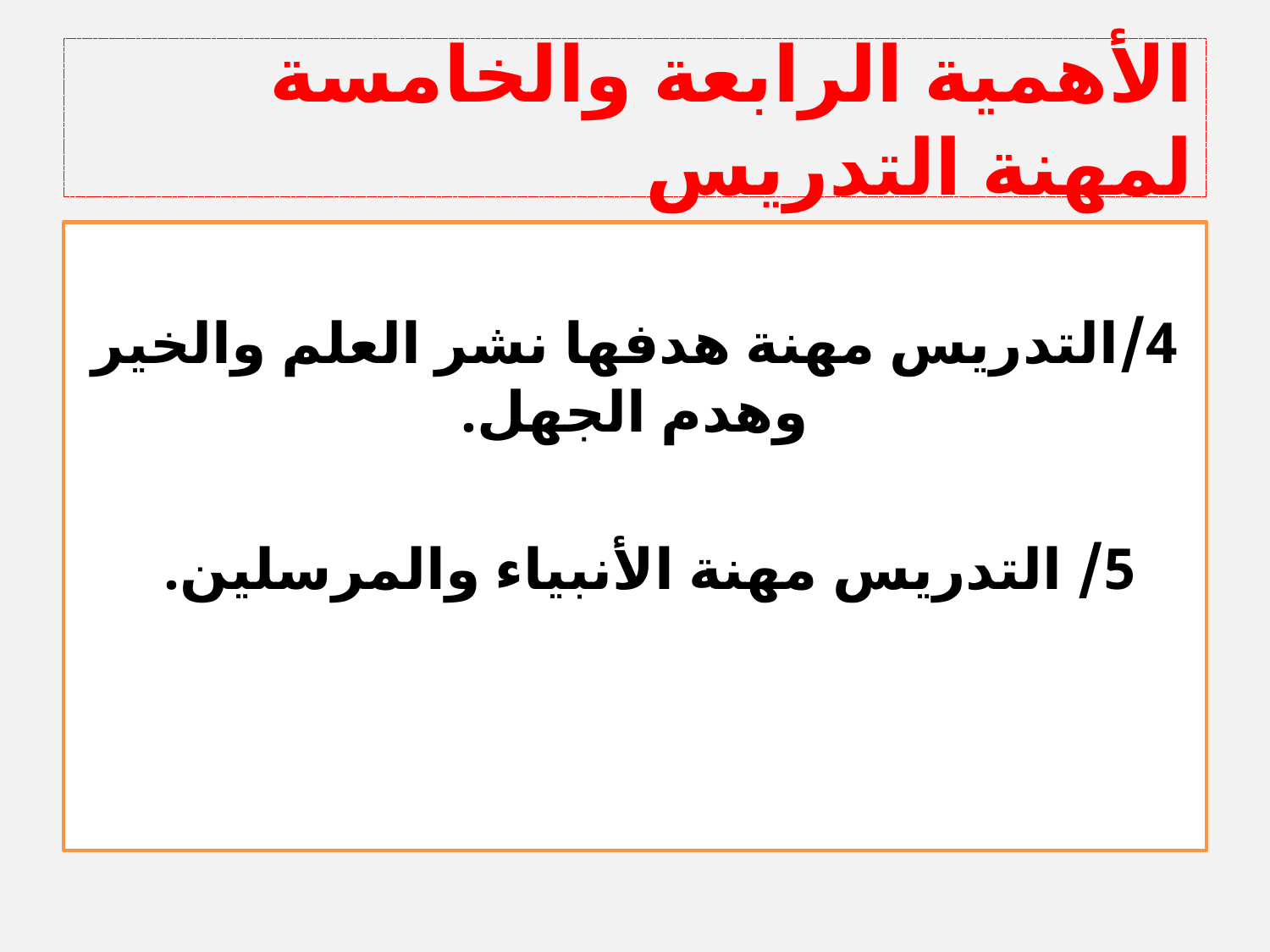

# الأهمية الرابعة والخامسة لمهنة التدريس

4/التدريس مهنة هدفها نشر العلم والخير وهدم الجهل.

    5/ التدريس مهنة الأنبياء والمرسلين.